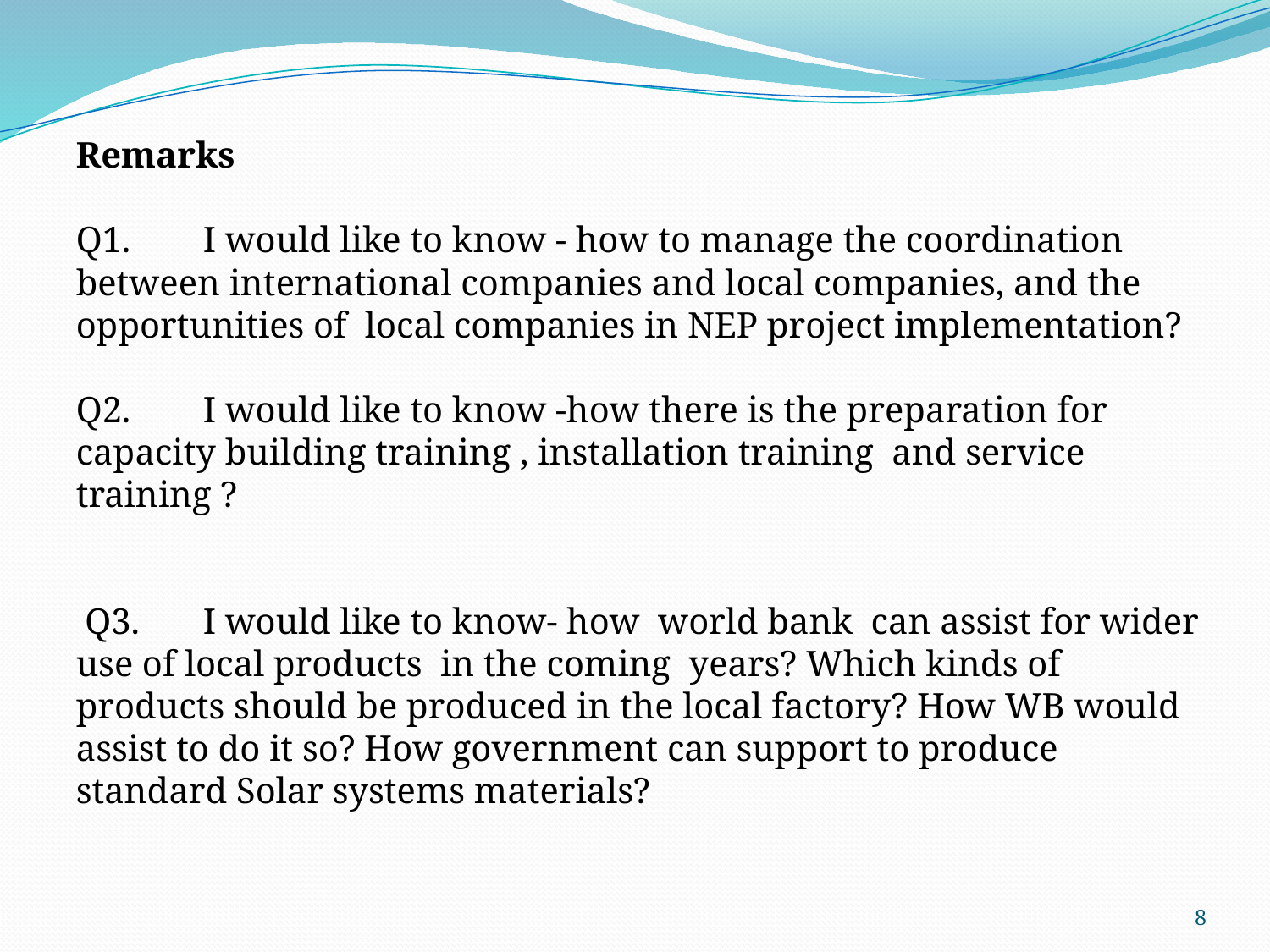

Remarks

Q1.	I would like to know - how to manage the coordination between international companies and local companies, and the opportunities of  local companies in NEP project implementation?

Q2.	I would like to know -how there is the preparation for  capacity building training , installation training  and service training ?

 Q3.	I would like to know- how  world bank  can assist for wider use of local products  in the coming  years? Which kinds of products should be produced in the local factory? How WB would assist to do it so? How government can support to produce standard Solar systems materials?
8